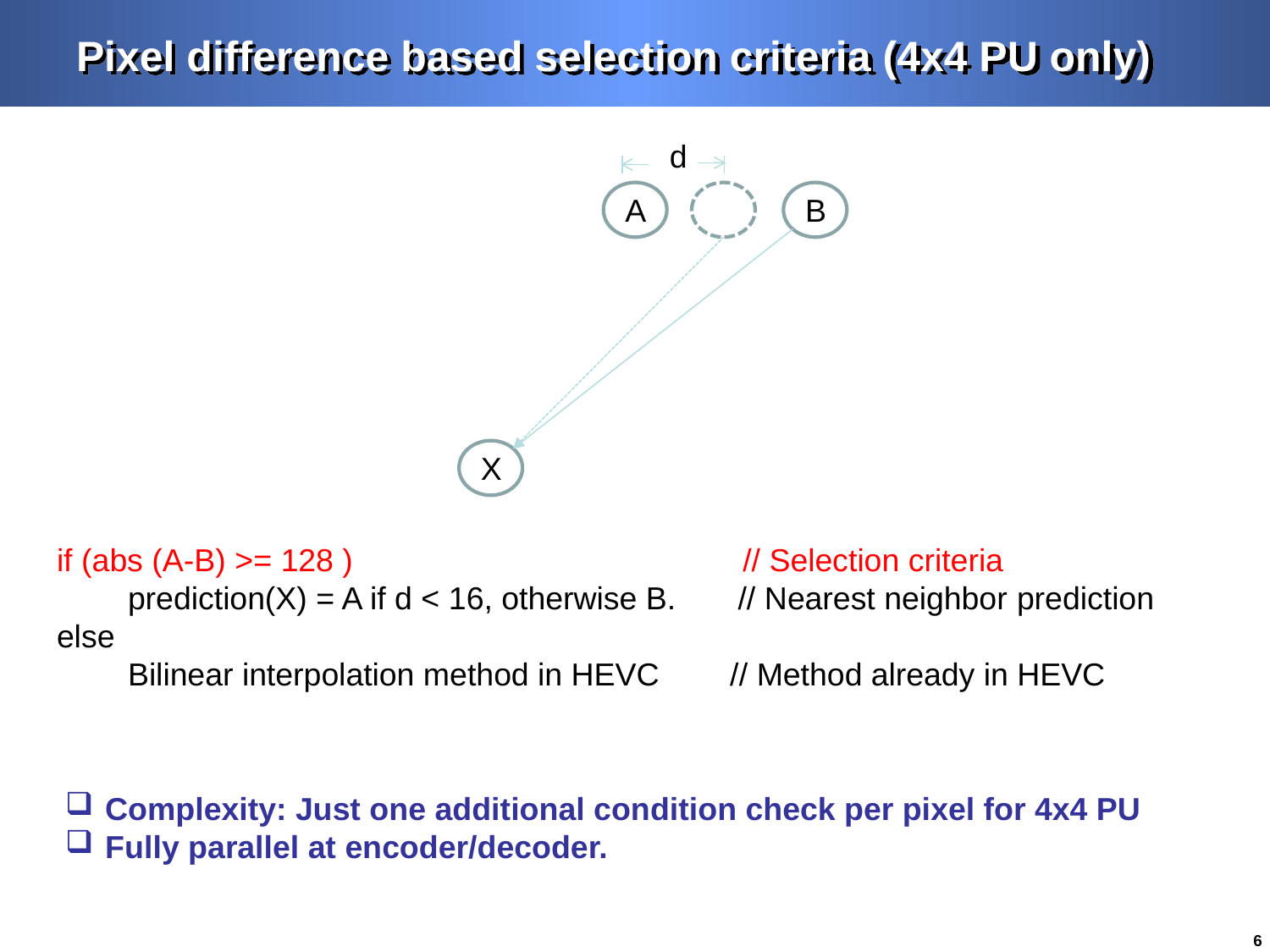

# Pixel difference based selection criteria (4x4 PU only)
d
A

B
X
if (abs (A-B) >= 128 )                                            // Selection criteria
        prediction(X) = A if d < 16, otherwise B.       // Nearest neighbor prediction
else
        Bilinear interpolation method in HEVC        // Method already in HEVC
Complexity: Just one additional condition check per pixel for 4x4 PU
Fully parallel at encoder/decoder.
6